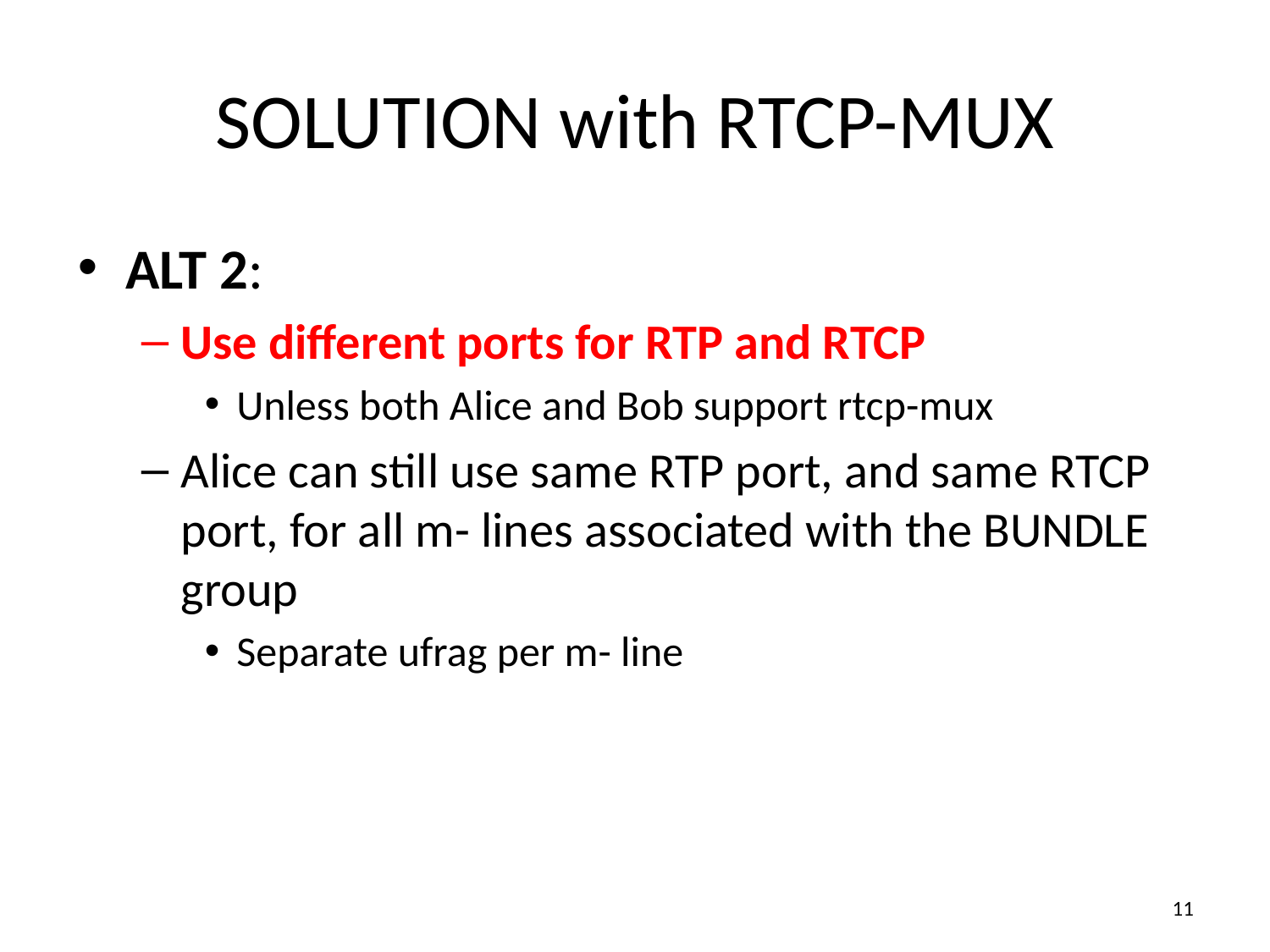

# SOLUTION with RTCP-MUX
ALT 2:
Use different ports for RTP and RTCP
Unless both Alice and Bob support rtcp-mux
Alice can still use same RTP port, and same RTCP port, for all m- lines associated with the BUNDLE group
Separate ufrag per m- line
11